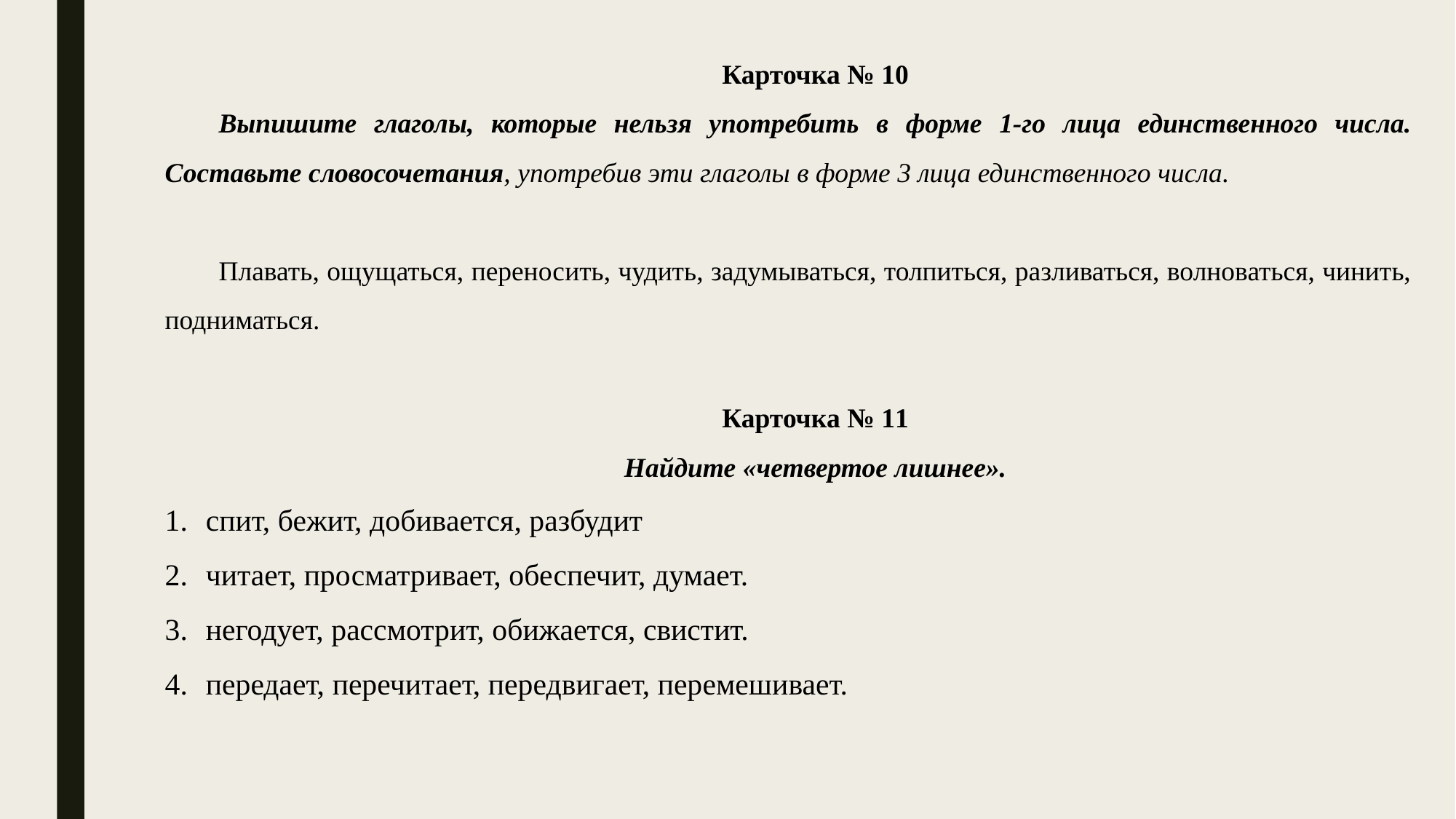

Карточка № 10
Выпишите глаголы, которые нельзя употребить в форме 1-го лица единственного числа. Составьте словосочетания, употребив эти глаголы в форме 3 лица единственного числа.

Плавать, ощущаться, переносить, чудить, задумываться, толпиться, разливаться, волноваться, чинить, подниматься.

Карточка № 11
Найдите «четвертое лишнее».
спит, бежит, добивается, разбудит
читает, просматривает, обеспечит, думает.
негодует, рассмотрит, обижается, свистит.
передает, перечитает, передвигает, перемешивает.